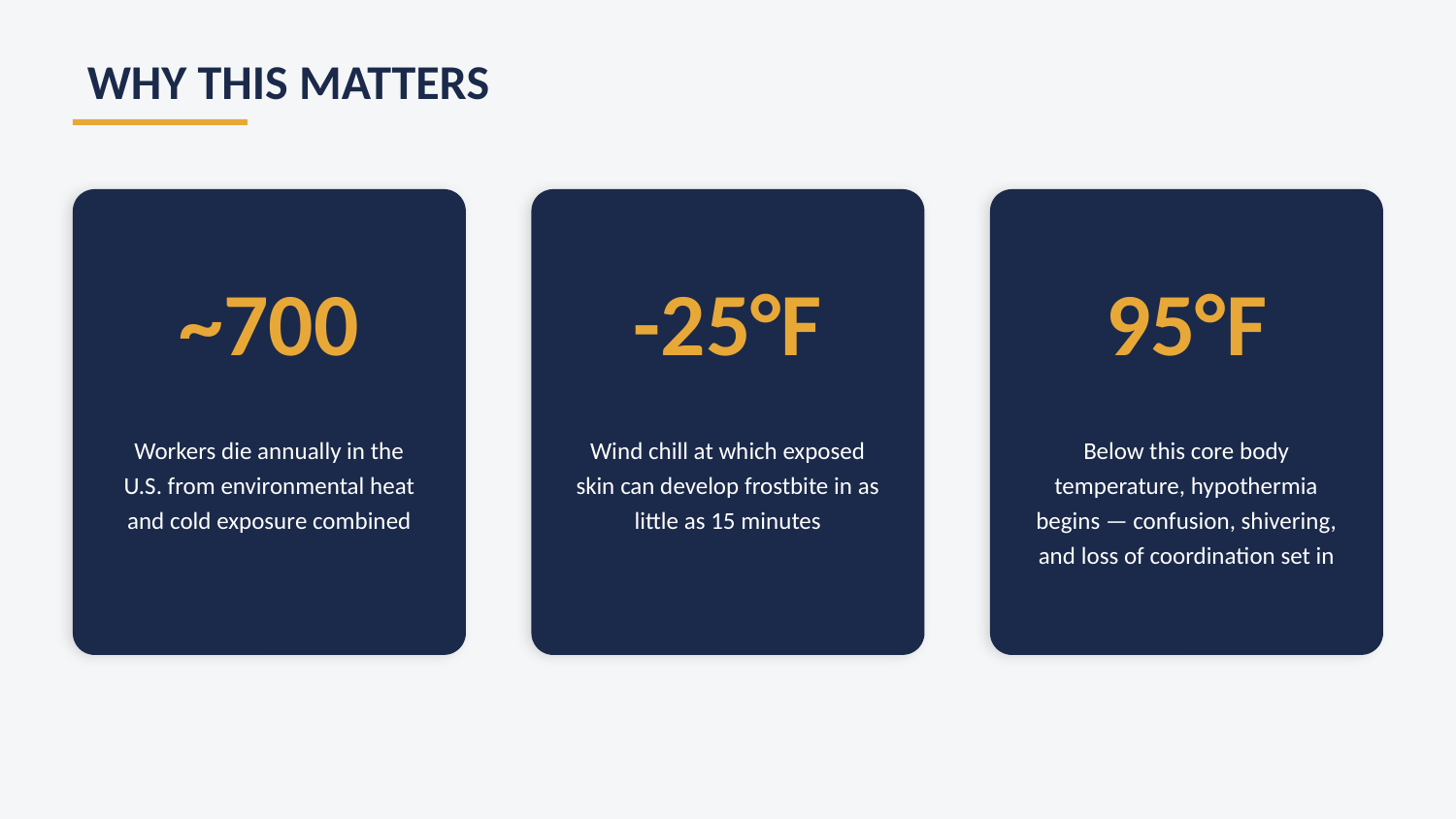

WHY THIS MATTERS

~700
-25°F
95°F
Workers die annually in the U.S. from environmental heat and cold exposure combined
Wind chill at which exposed skin can develop frostbite in as little as 15 minutes
Below this core body temperature, hypothermia begins — confusion, shivering, and loss of coordination set in